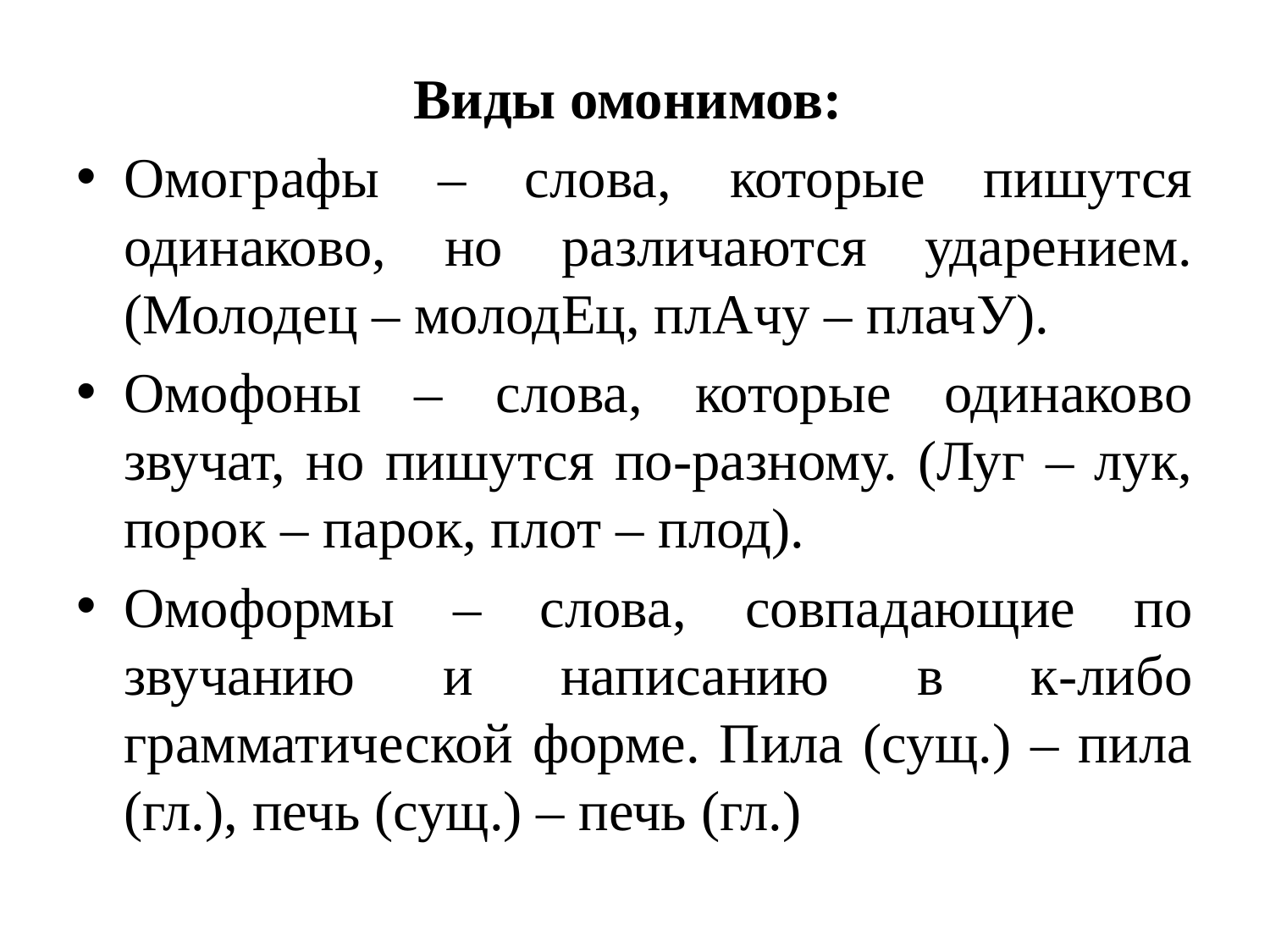

#
Виды омонимов:
Омографы – слова, которые пишутся одинаково, но различаются ударением. (Молодец – молодЕц, плАчу – плачУ).
Омофоны – слова, которые одинаково звучат, но пишутся по-разному. (Луг – лук, порок – парок, плот – плод).
Омоформы – слова, совпадающие по звучанию и написанию в к-либо грамматической форме. Пила (сущ.) – пила (гл.), печь (сущ.) – печь (гл.)